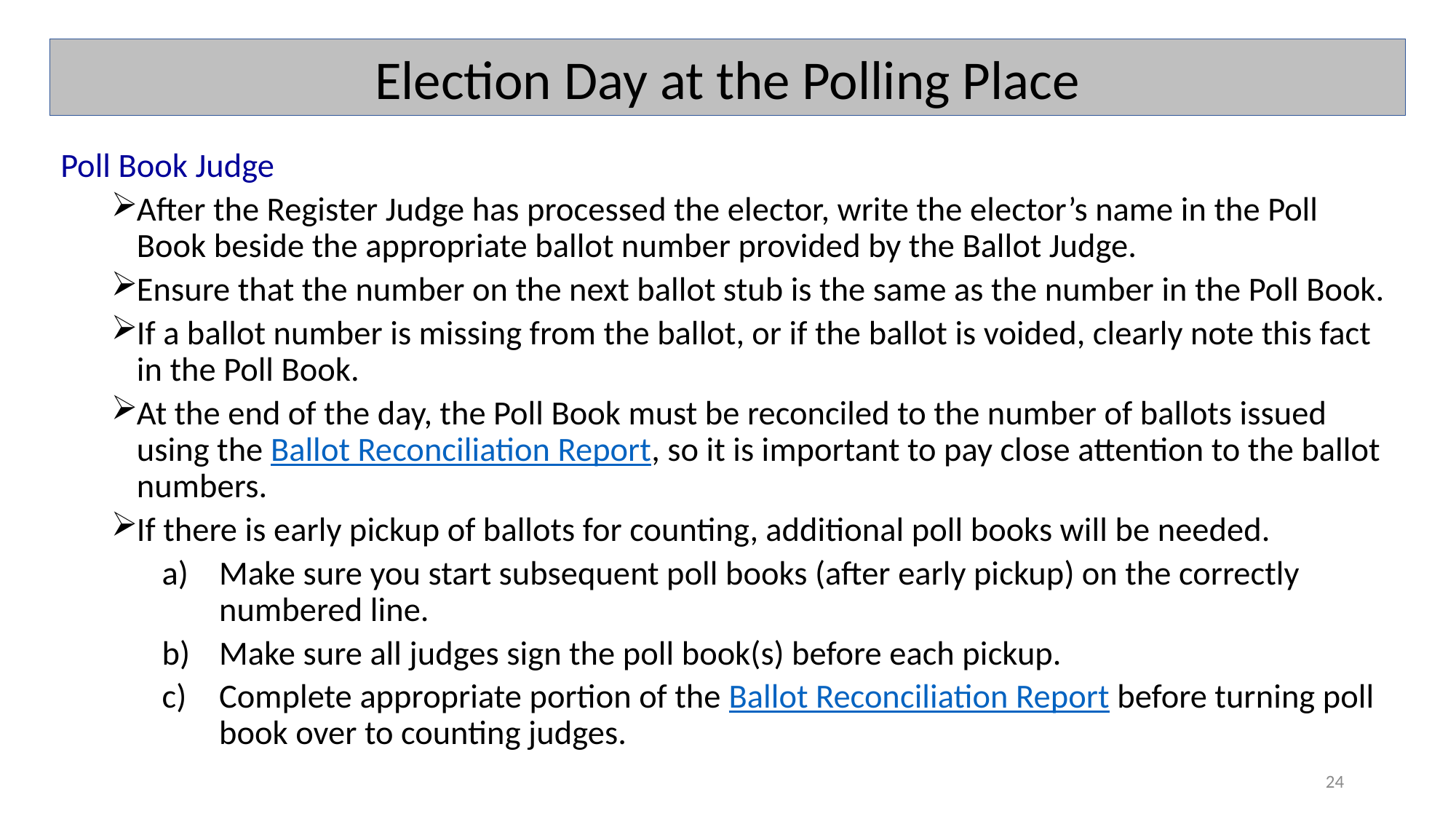

Election Day at the Polling Place
Poll Book Judge
After the Register Judge has processed the elector, write the elector’s name in the Poll Book beside the appropriate ballot number provided by the Ballot Judge.
Ensure that the number on the next ballot stub is the same as the number in the Poll Book.
If a ballot number is missing from the ballot, or if the ballot is voided, clearly note this fact in the Poll Book.
At the end of the day, the Poll Book must be reconciled to the number of ballots issued using the Ballot Reconciliation Report, so it is important to pay close attention to the ballot numbers.
If there is early pickup of ballots for counting, additional poll books will be needed.
Make sure you start subsequent poll books (after early pickup) on the correctly numbered line.
Make sure all judges sign the poll book(s) before each pickup.
Complete appropriate portion of the Ballot Reconciliation Report before turning poll book over to counting judges.

24